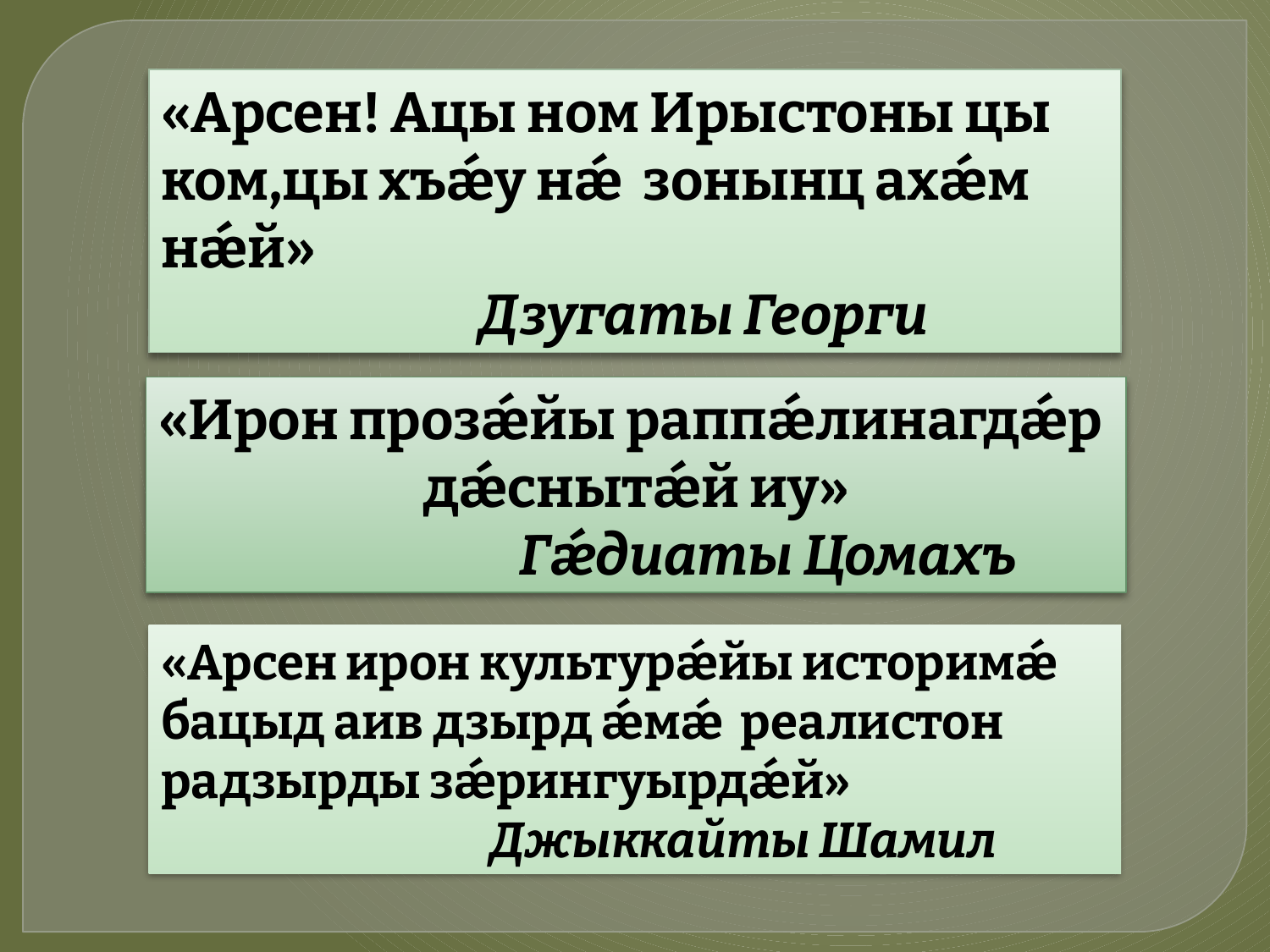

«Арсен! Ацы ном Ирыстоны цы ком,цы хъǽу нǽ  зонынц ахǽм нǽй»
                                Дзугаты Георги
«Ирон прозǽйы раппǽлинагдǽр
дǽснытǽй иу»
                          Гǽдиаты Цомахъ
«Арсен ирон культурǽйы историмǽ  бацыд аив дзырд ǽмǽ  реалистон радзырды зǽрингуырдǽй»
                                      Джыккайты Шамил